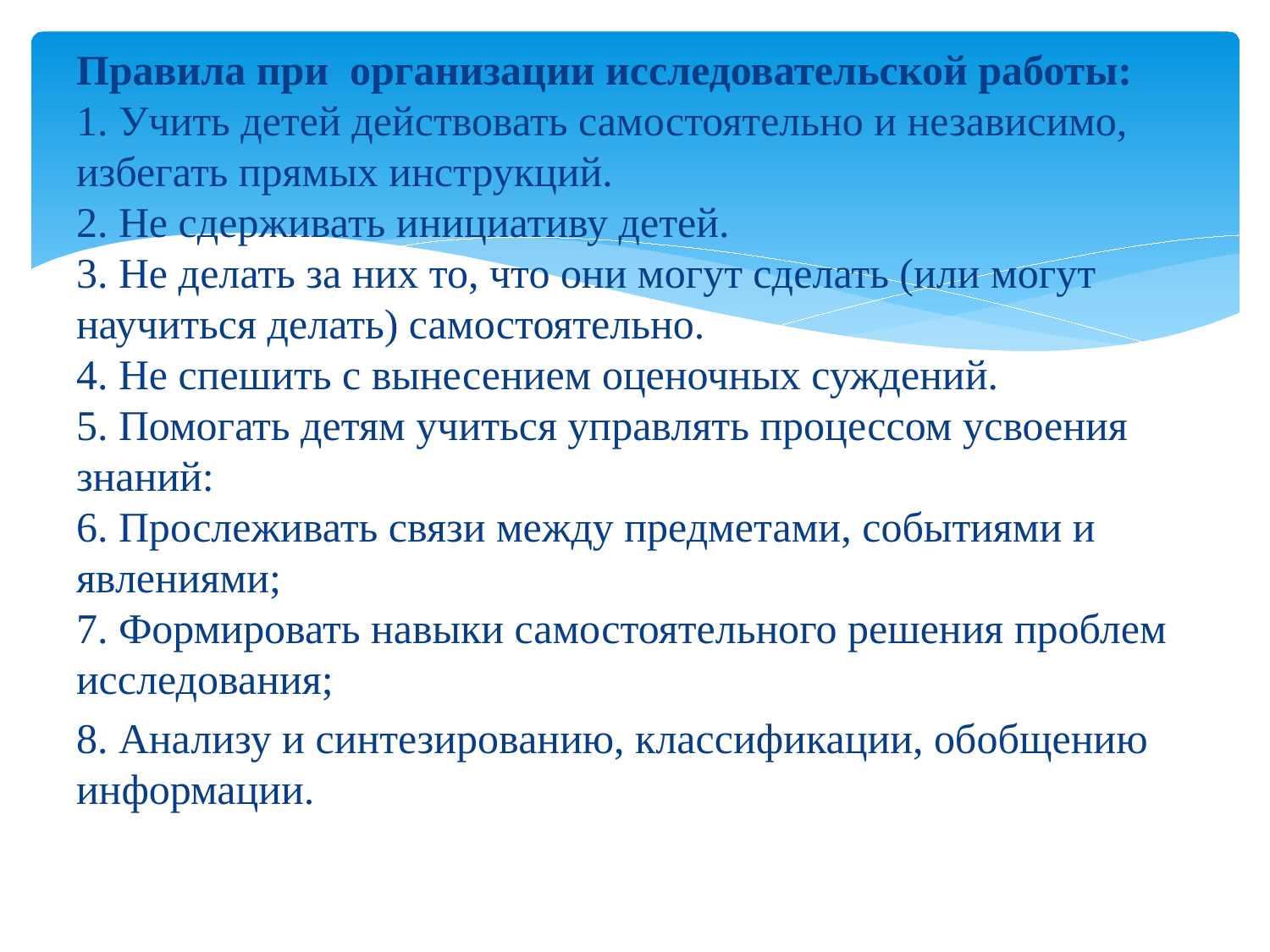

Правила при  организации исследовательской работы:
1. Учить детей действовать самостоятельно и независимо, избегать прямых инструкций.
2. Не сдерживать инициативу детей.
3. Не делать за них то, что они могут сделать (или могут научиться делать) самостоятельно.
4. Не спешить с вынесением оценочных суждений.
5. Помогать детям учиться управлять процессом усвоения знаний:
6. Прослеживать связи между предметами, событиями и явлениями;
7. Формировать навыки самостоятельного решения проблем исследования;
8. Анализу и синтезированию, классификации, обобщению информации.